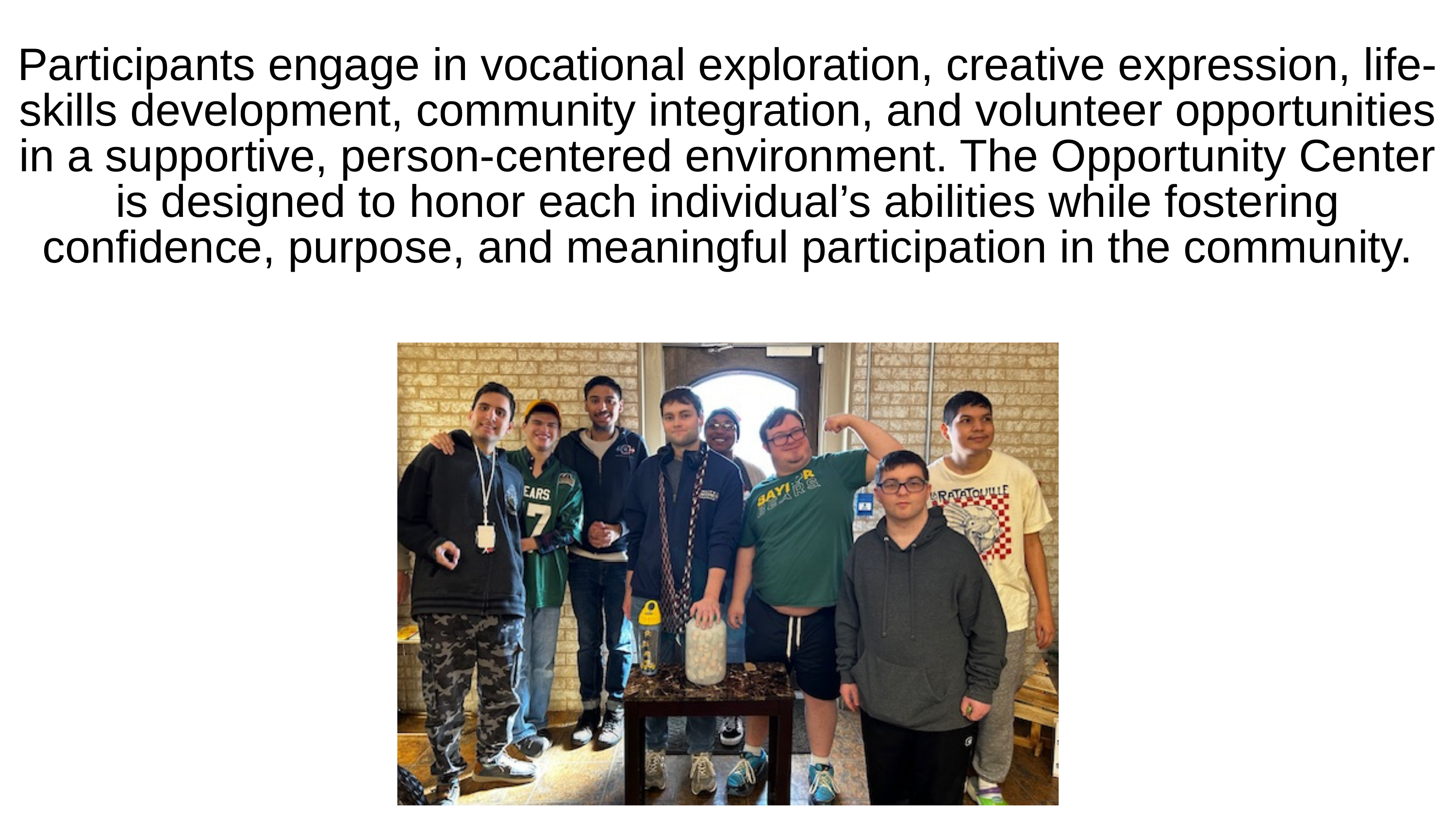

Participants engage in vocational exploration, creative expression, life-skills development, community integration, and volunteer opportunities in a supportive, person-centered environment. The Opportunity Center is designed to honor each individual’s abilities while fostering confidence, purpose, and meaningful participation in the community.